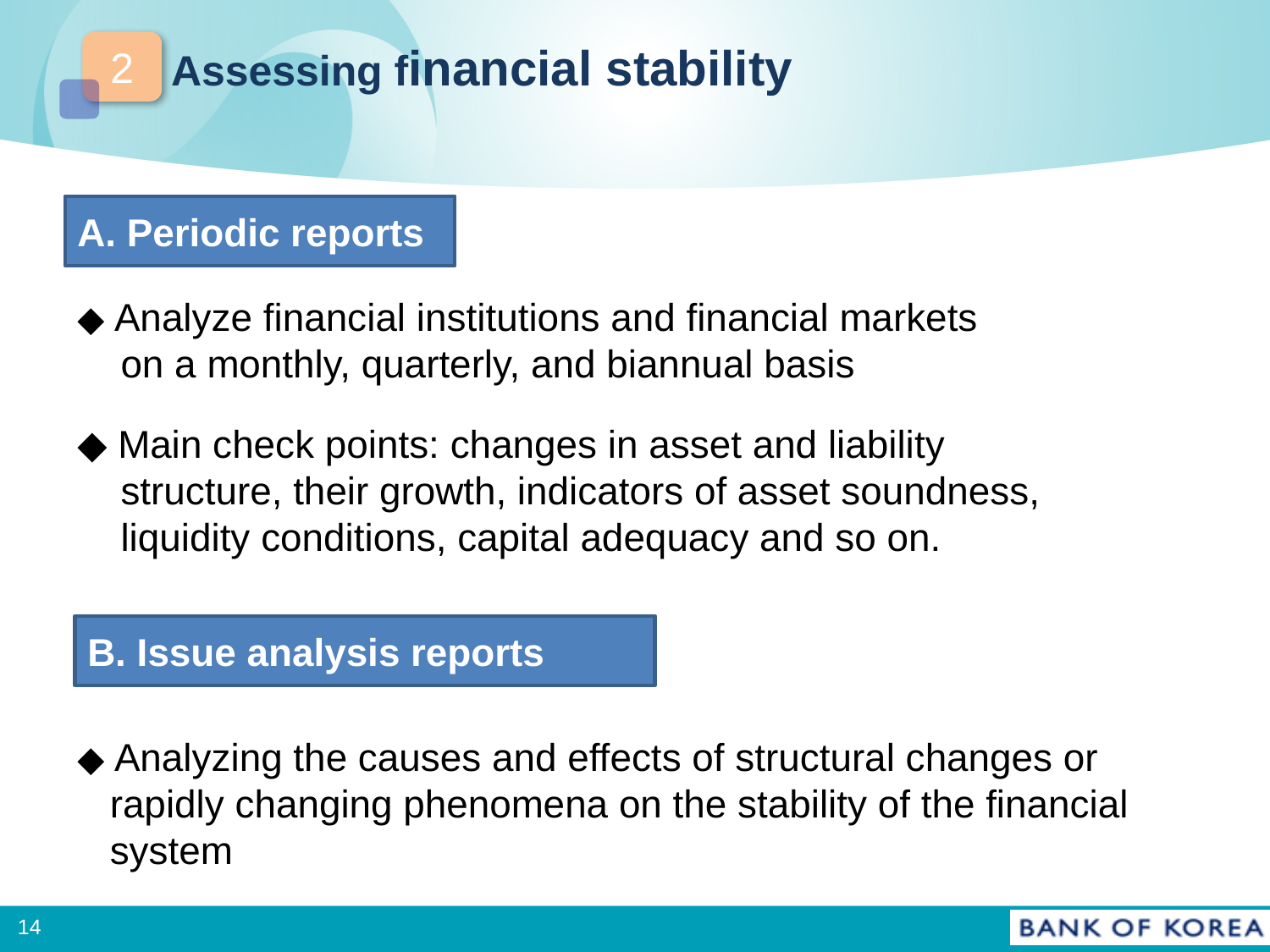

Assessing financial stability
2

A. Periodic reports
◆ Analyze financial institutions and financial markets
    on a monthly, quarterly, and biannual basis

◆ Main check points: changes in asset and liability
    structure, their growth, indicators of asset soundness,
    liquidity conditions, capital adequacy and so on.
B. Issue analysis reports
◆ Analyzing the causes and effects of structural changes or
   rapidly changing phenomena on the stability of the financial
   system
14